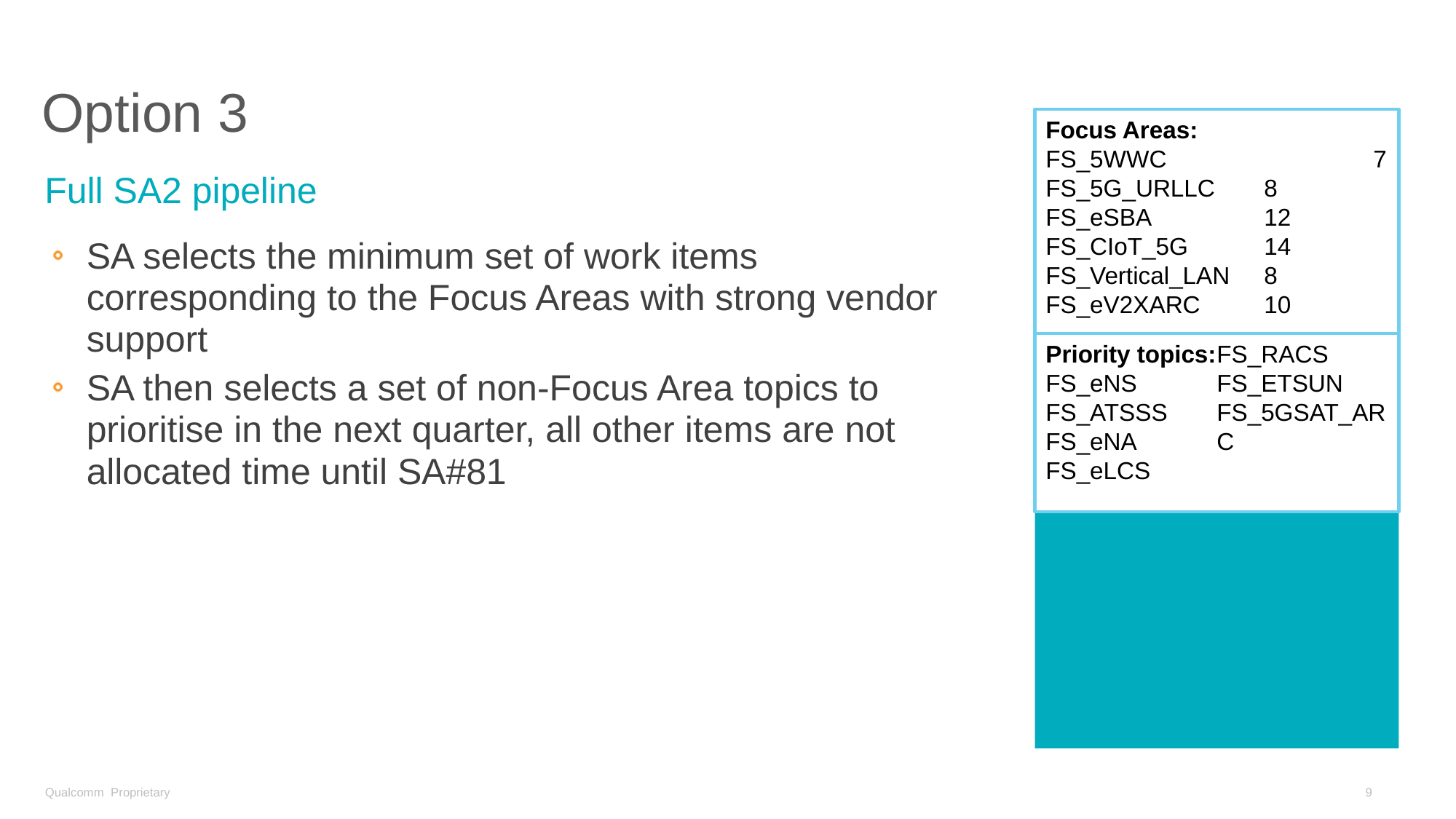

# Option 3
Focus Areas:
FS_5WWC		7
FS_5G_URLLC	8
FS_eSBA		12
FS_CIoT_5G	14
FS_Vertical_LAN	8
FS_eV2XARC	10

Full SA2 pipeline
SA selects the minimum set of work items corresponding to the Focus Areas with strong vendor support
SA then selects a set of non-Focus Area topics to prioritise in the next quarter, all other items are not allocated time until SA#81
Priority topics:
FS_eNS
FS_ATSSS
FS_eNA
FS_eLCS

FS_RACS
FS_ETSUN
FS_5GSAT_ARC